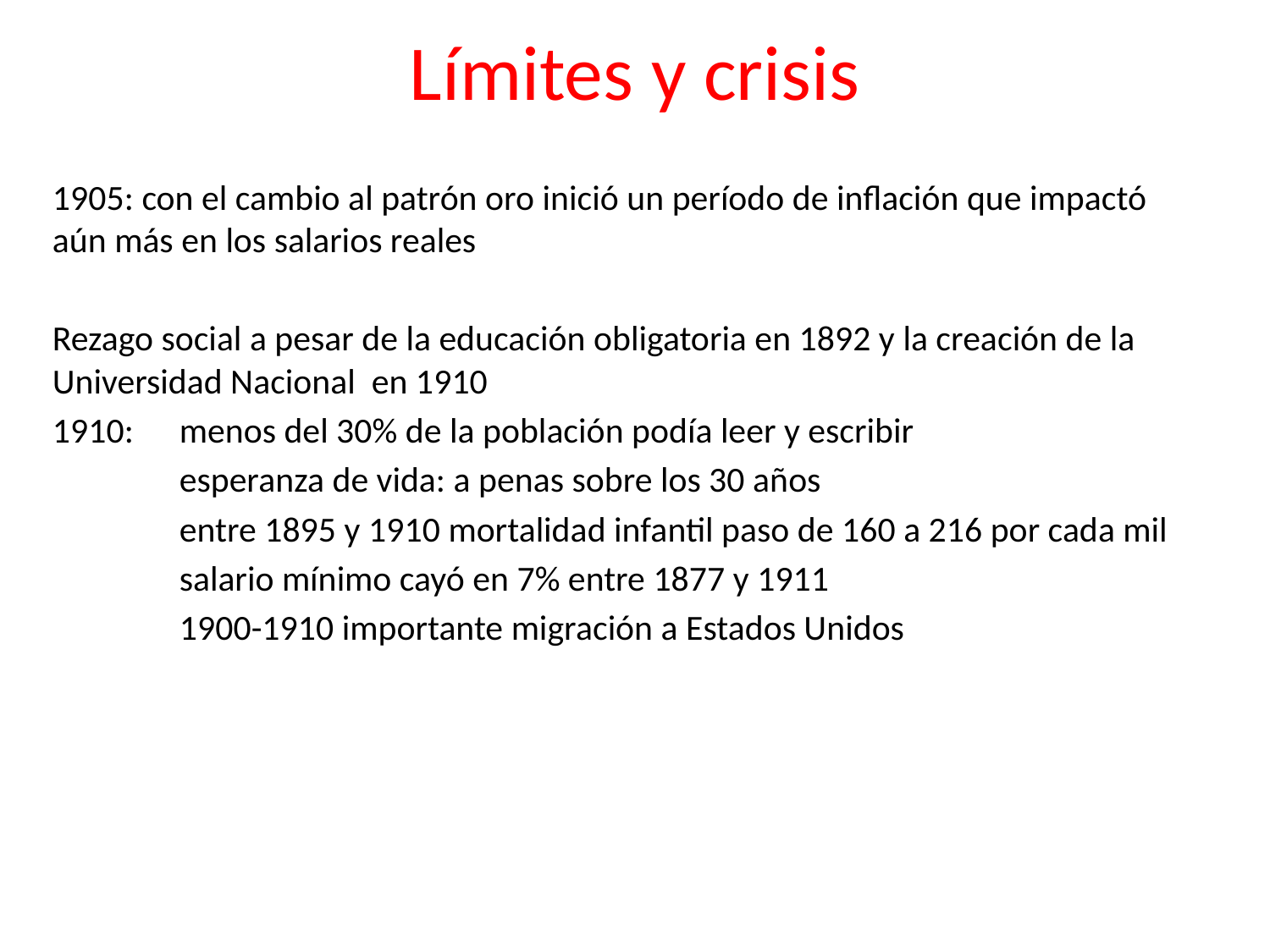

# Límites y crisis
1905: con el cambio al patrón oro inició un período de inflación que impactó 	aún más en los salarios reales

Rezago social a pesar de la educación obligatoria en 1892 y la creación de la Universidad Nacional  en 1910
1910: 	menos del 30% de la población podía leer y escribir
	esperanza de vida: a penas sobre los 30 años
	entre 1895 y 1910 mortalidad infantil paso de 160 a 216 por cada mil
	salario mínimo cayó en 7% entre 1877 y 1911
	1900-1910 importante migración a Estados Unidos